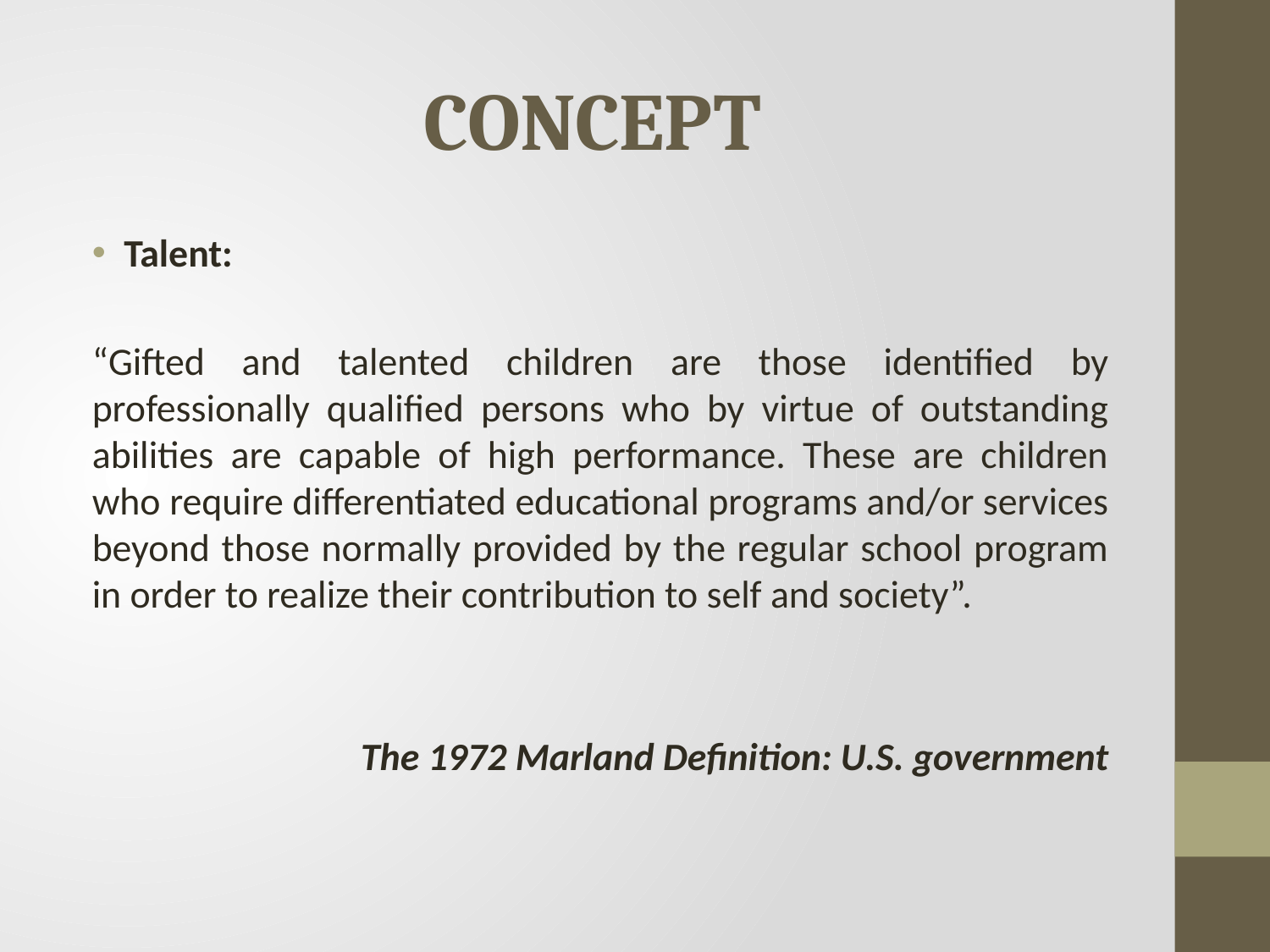

# CONCEPT
Talent:

“Gifted and talented children are those identified by professionally qualified persons who by virtue of outstanding abilities are capable of high performance. These are children who require differentiated educational programs and/or services beyond those normally provided by the regular school program in order to realize their contribution to self and society”.

The 1972 Marland Definition: U.S. government